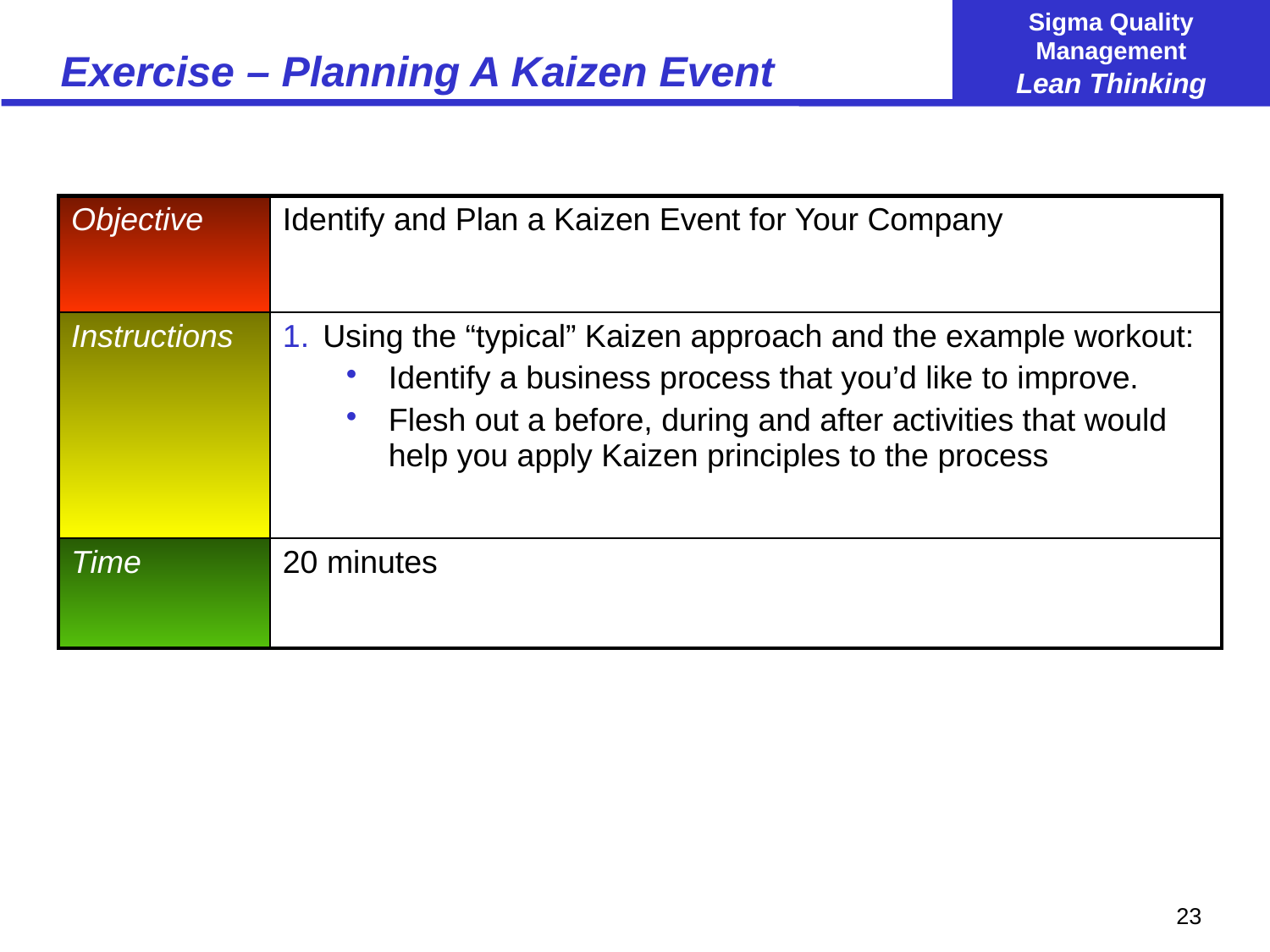

# Exercise – Planning A Kaizen Event
| Objective | Identify and Plan a Kaizen Event for Your Company |
| --- | --- |
| Instructions | Using the “typical” Kaizen approach and the example workout: Identify a business process that you’d like to improve. Flesh out a before, during and after activities that would help you apply Kaizen principles to the process |
| Time | 20 minutes |